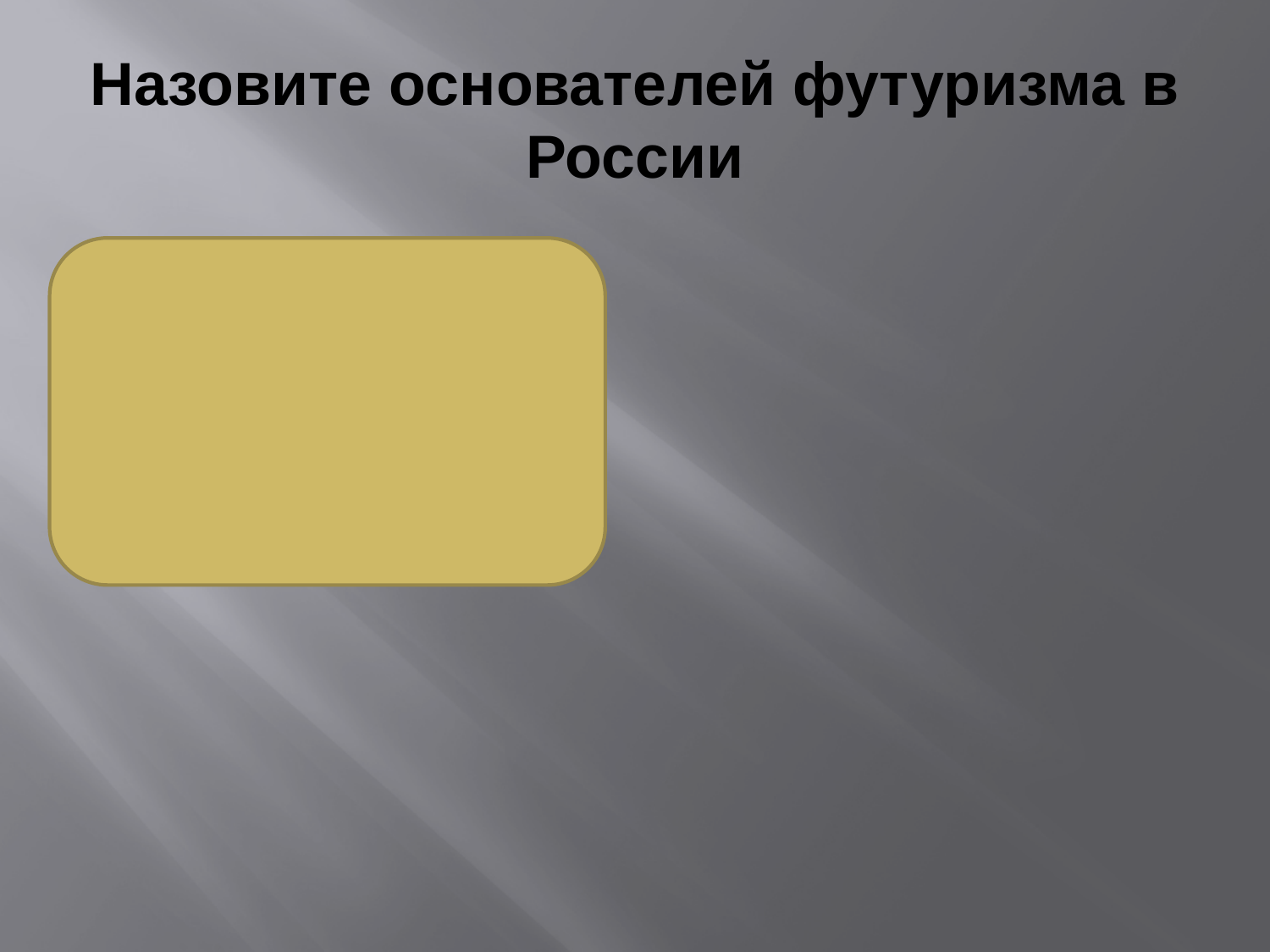

# Назовите основателей футуризма в России
Игорь Северянин

 Шершеневич Вадим